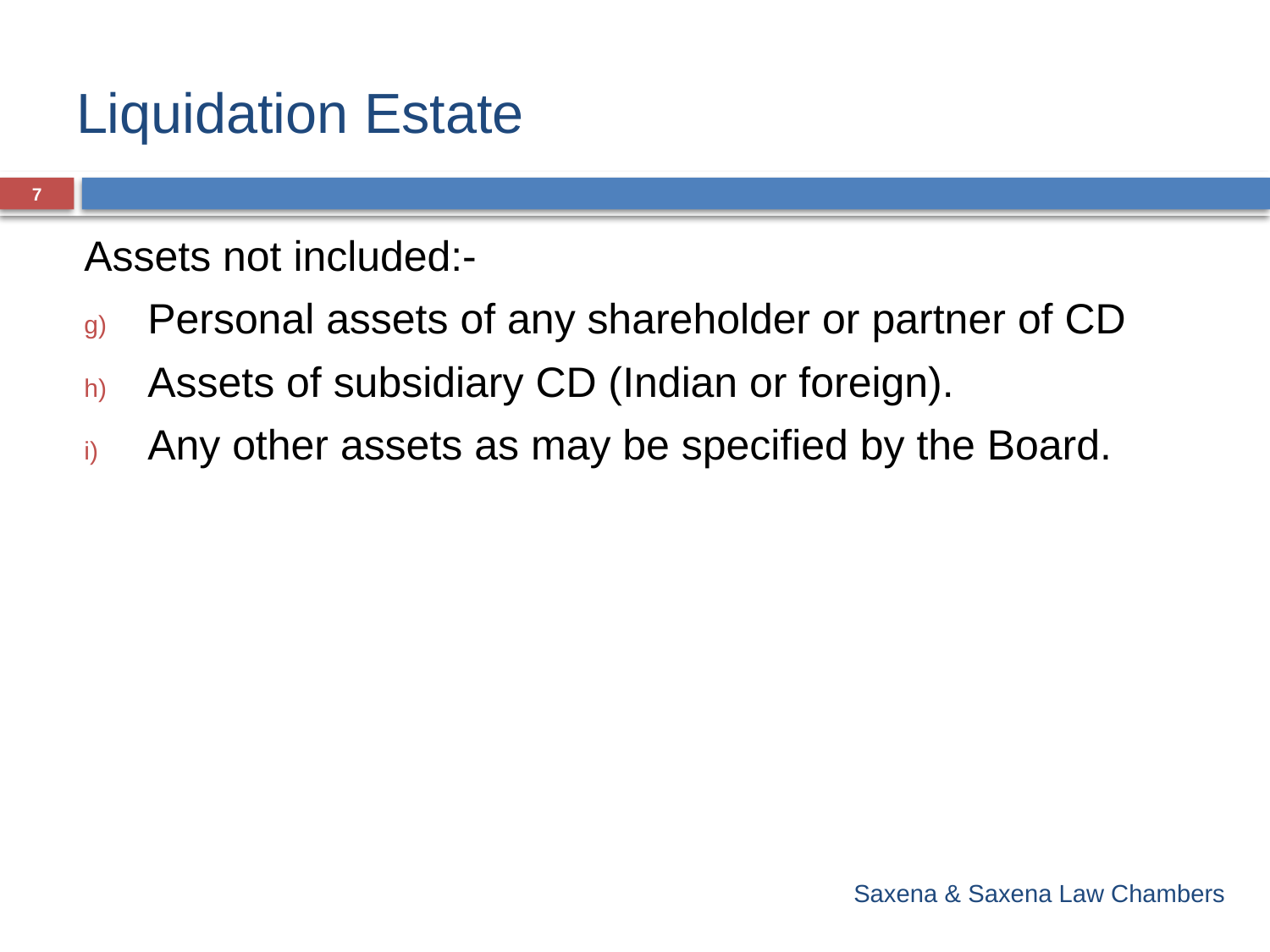

# Liquidation Estate
7
Assets not included:-
Personal assets of any shareholder or partner of CD
Assets of subsidiary CD (Indian or foreign).
Any other assets as may be specified by the Board.

Saxena & Saxena Law Chambers